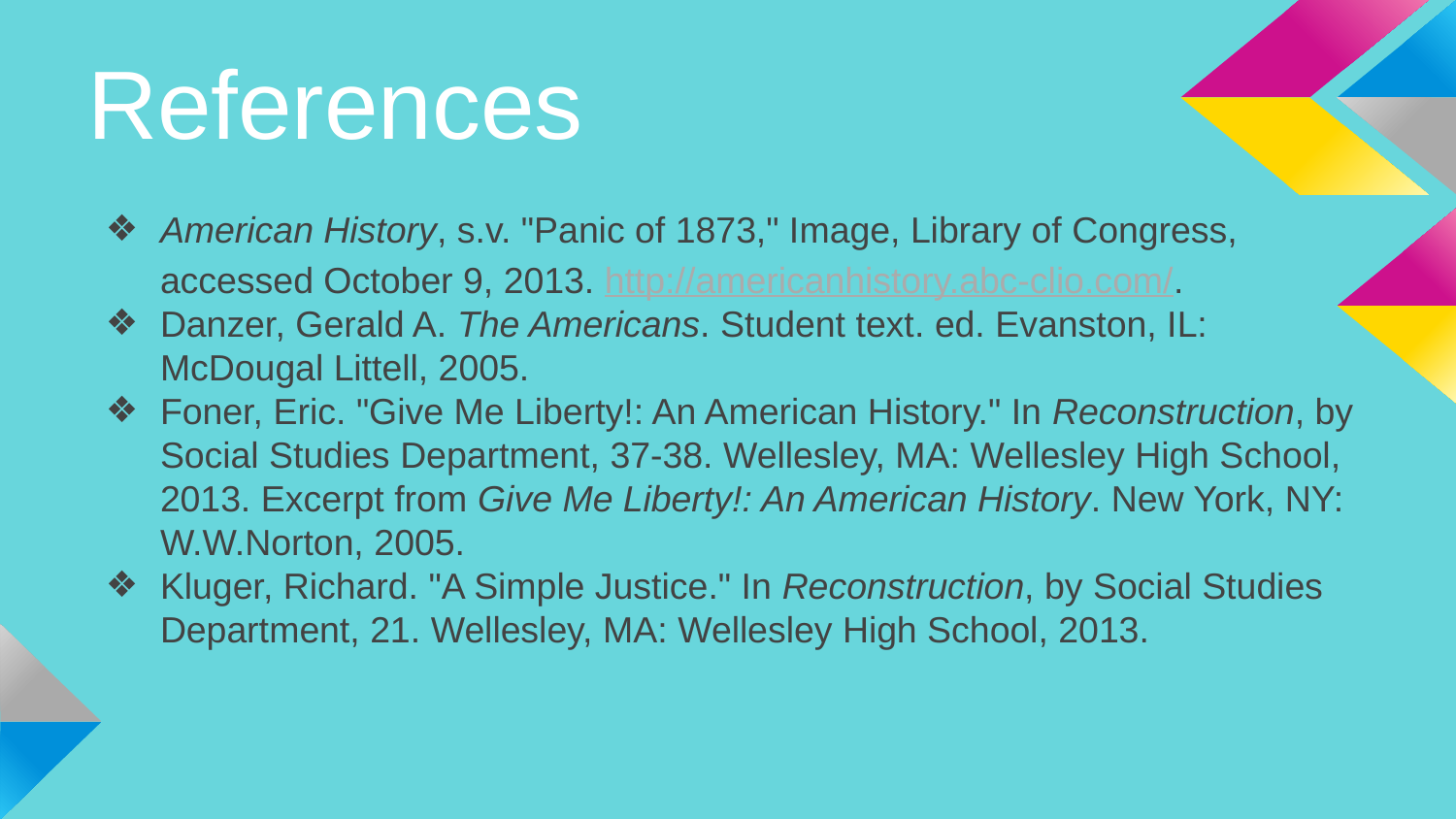

# References
American History, s.v. "Panic of 1873," Image, Library of Congress, accessed October 9, 2013. http://americanhistory.abc-clio.com/.
Danzer, Gerald A. The Americans. Student text. ed. Evanston, IL: McDougal Littell, 2005.
Foner, Eric. "Give Me Liberty!: An American History." In Reconstruction, by Social Studies Department, 37-38. Wellesley, MA: Wellesley High School, 2013. Excerpt from Give Me Liberty!: An American History. New York, NY: W.W.Norton, 2005.
Kluger, Richard. "A Simple Justice." In Reconstruction, by Social Studies Department, 21. Wellesley, MA: Wellesley High School, 2013.